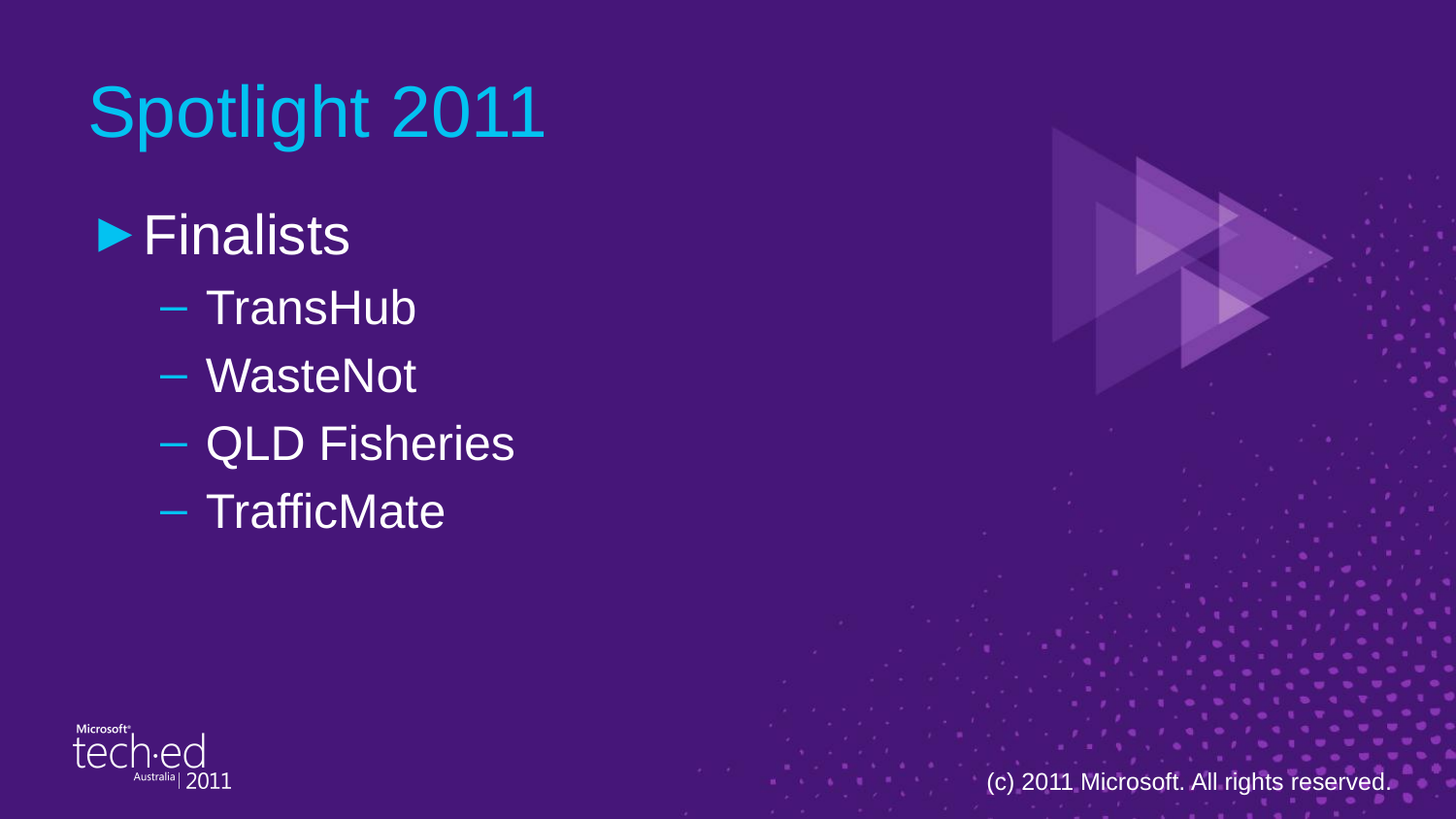

# Spotlight 2011
Finalists
TransHub
WasteNot
QLD Fisheries
TrafficMate
(c) 2011 Microsoft. All rights reserved.